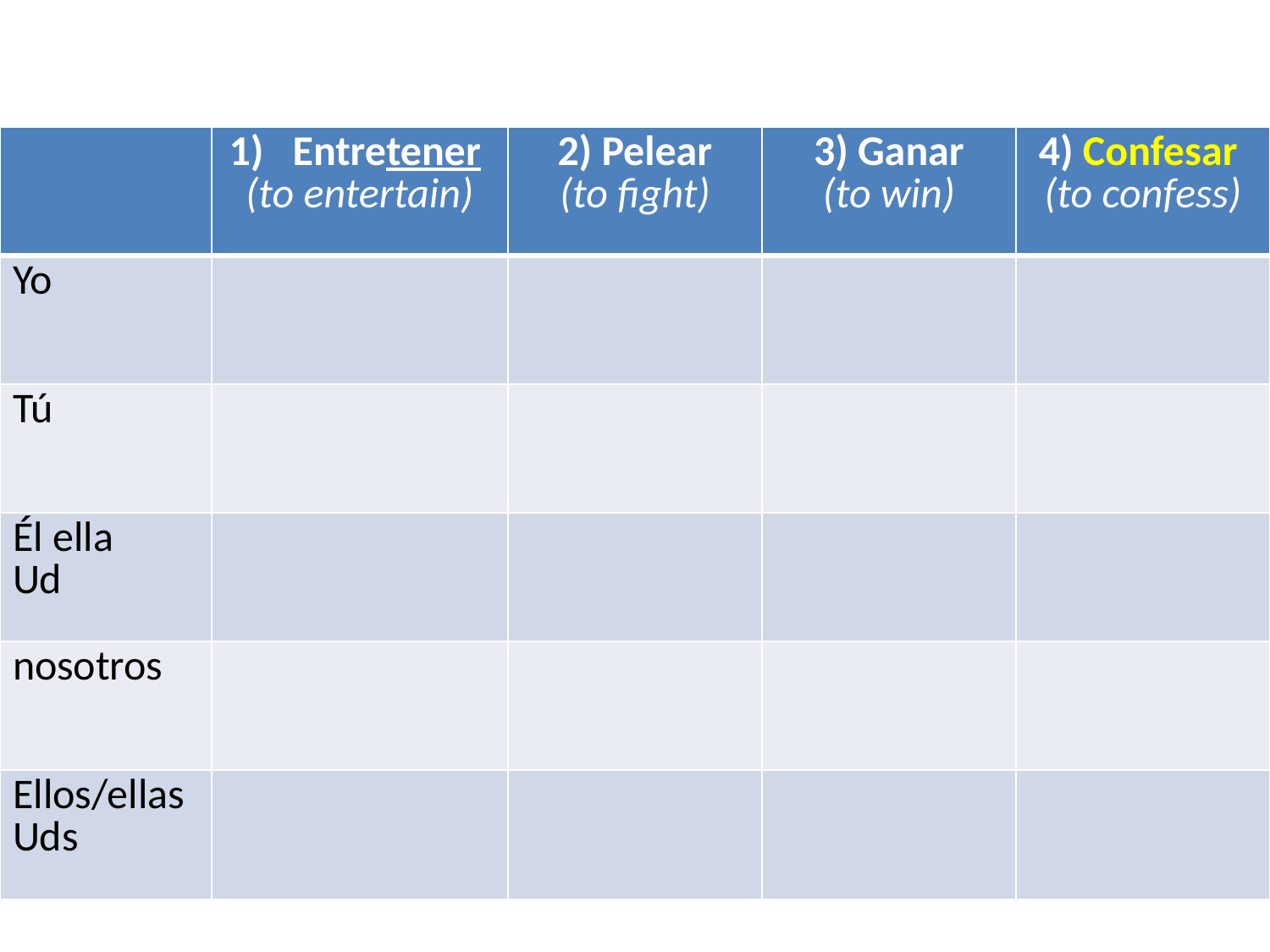

|  | Entretener (to entertain) | 2) Pelear (to fight) | 3) Ganar (to win) | 4) Confesar (to confess) |
| --- | --- | --- | --- | --- |
| Yo |  |  |  |  |
| Tú |  |  |  |  |
| Él ella Ud |  |  |  |  |
| nosotros |  |  |  |  |
| Ellos/ellas Uds |  |  |  |  |